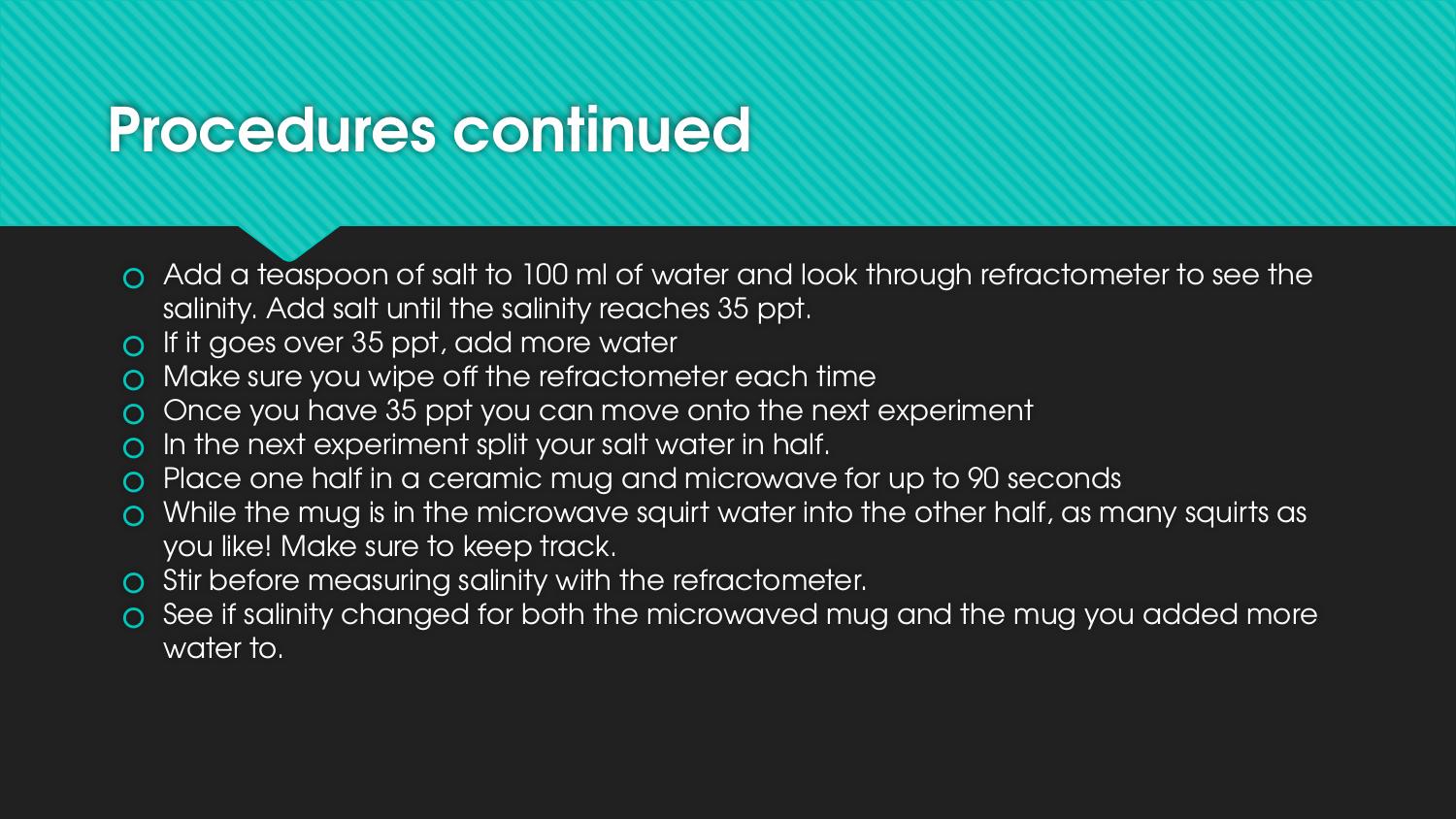

# Procedures continued
Add a teaspoon of salt to 100 ml of water and look through refractometer to see the salinity. Add salt until the salinity reaches 35 ppt.
If it goes over 35 ppt, add more water
Make sure you wipe off the refractometer each time
Once you have 35 ppt you can move onto the next experiment
In the next experiment split your salt water in half.
Place one half in a ceramic mug and microwave for up to 90 seconds
While the mug is in the microwave squirt water into the other half, as many squirts as you like! Make sure to keep track.
Stir before measuring salinity with the refractometer.
See if salinity changed for both the microwaved mug and the mug you added more water to.